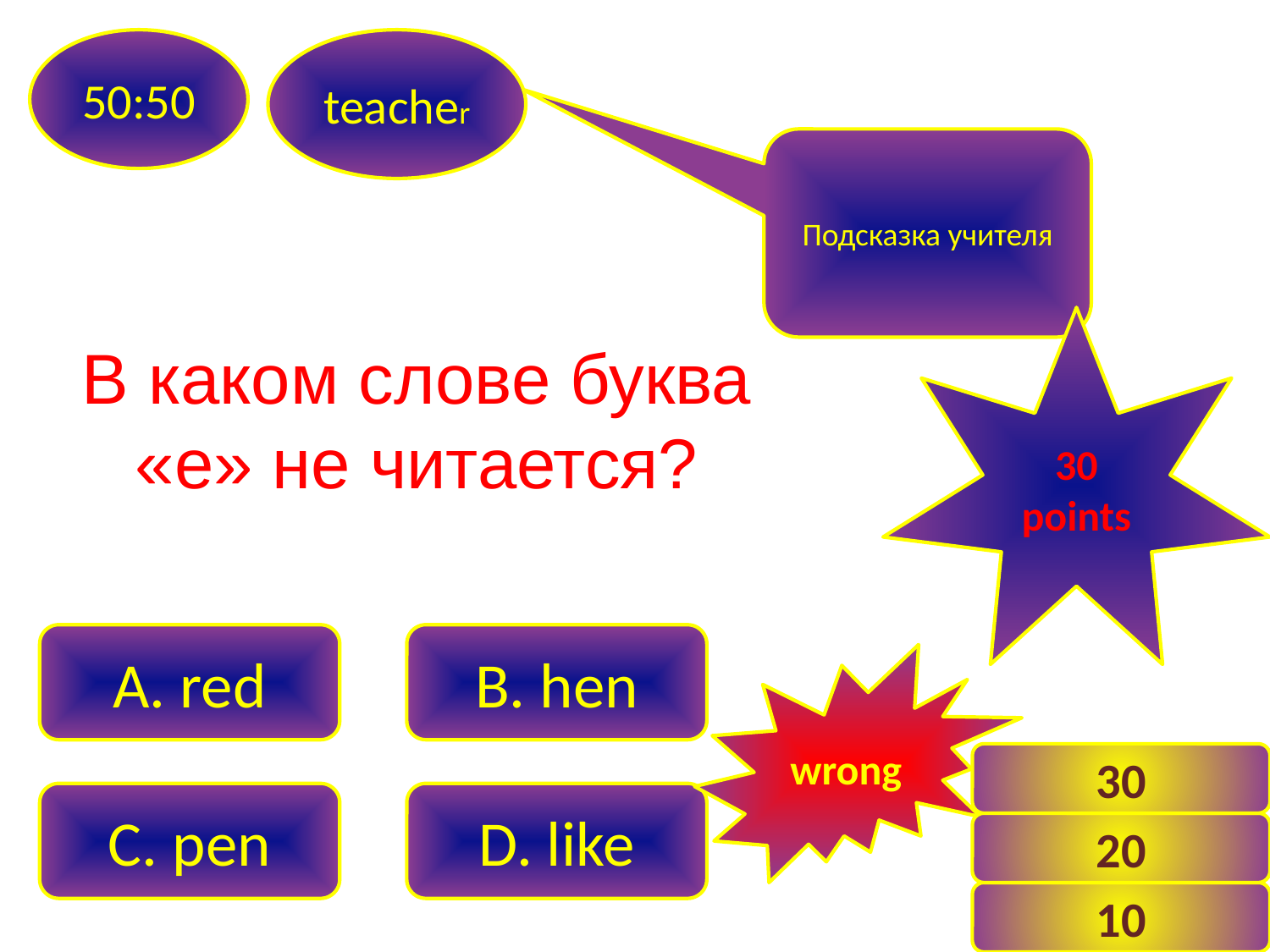

50:50
teacher
Подсказка учителя

30 points

В каком слове буква «е» не читается?
A. red
B. hen
wrong
30
C. pen
D. like
20
5
10